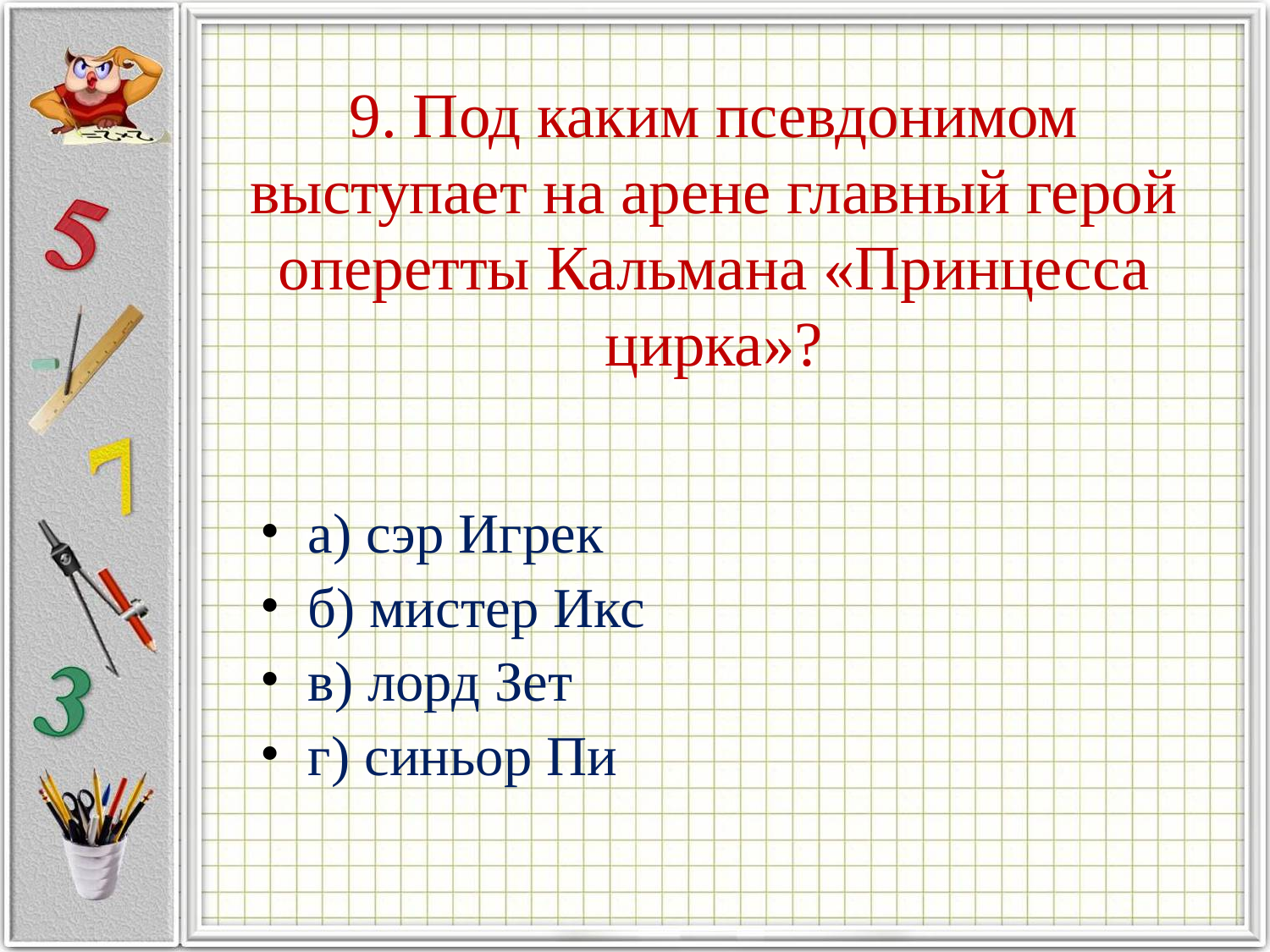

# 9. Под каким псевдонимом выступает на арене главный герой оперетты Кальмана «Принцесса цирка»?
а) сэр Игрек
б) мистер Икс
в) лорд Зет
г) синьор Пи